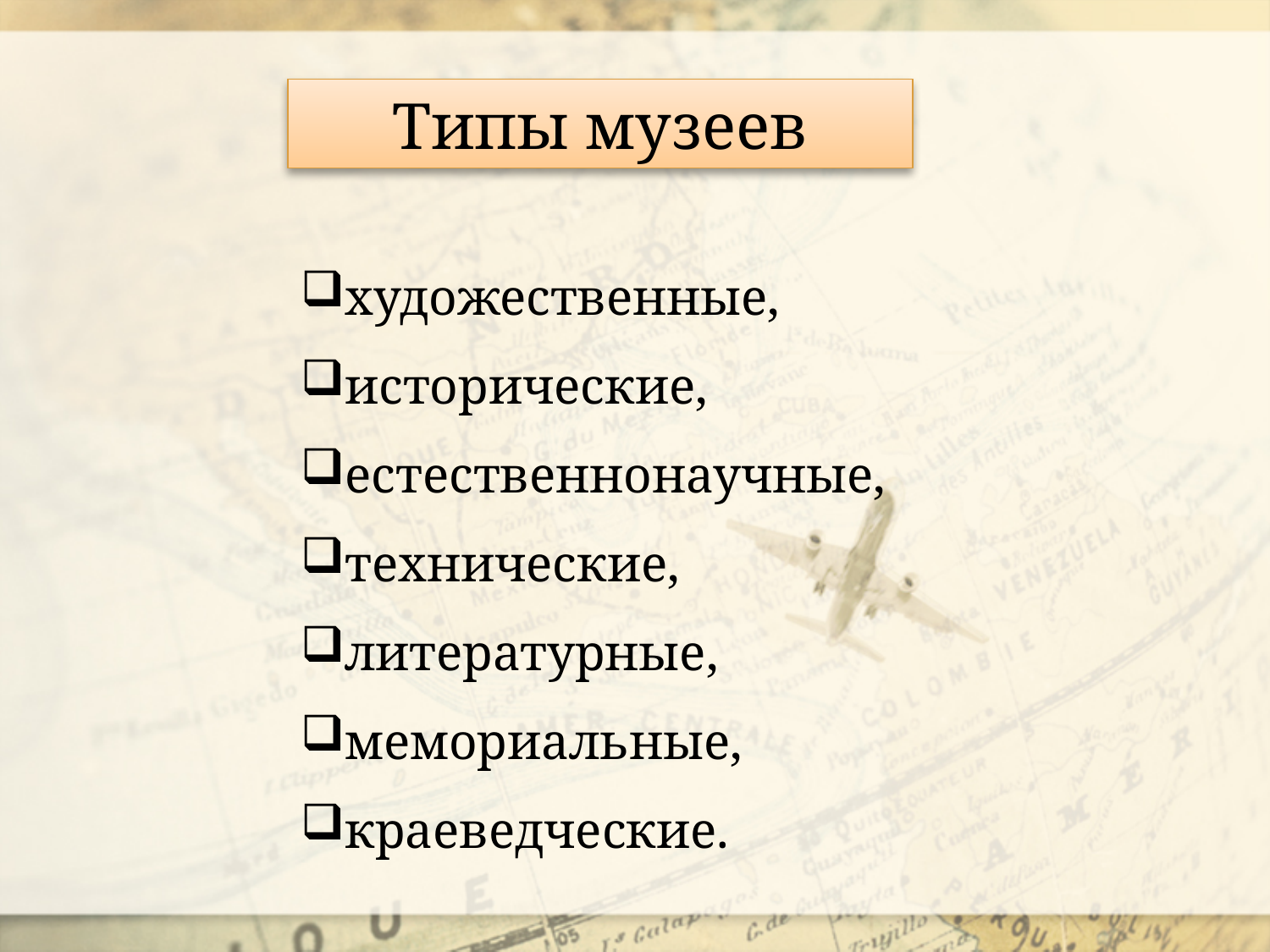

Типы музеев

художественные,
исторические,
естественнонаучные,
технические,
литературные,
мемориальные,
краеведческие.